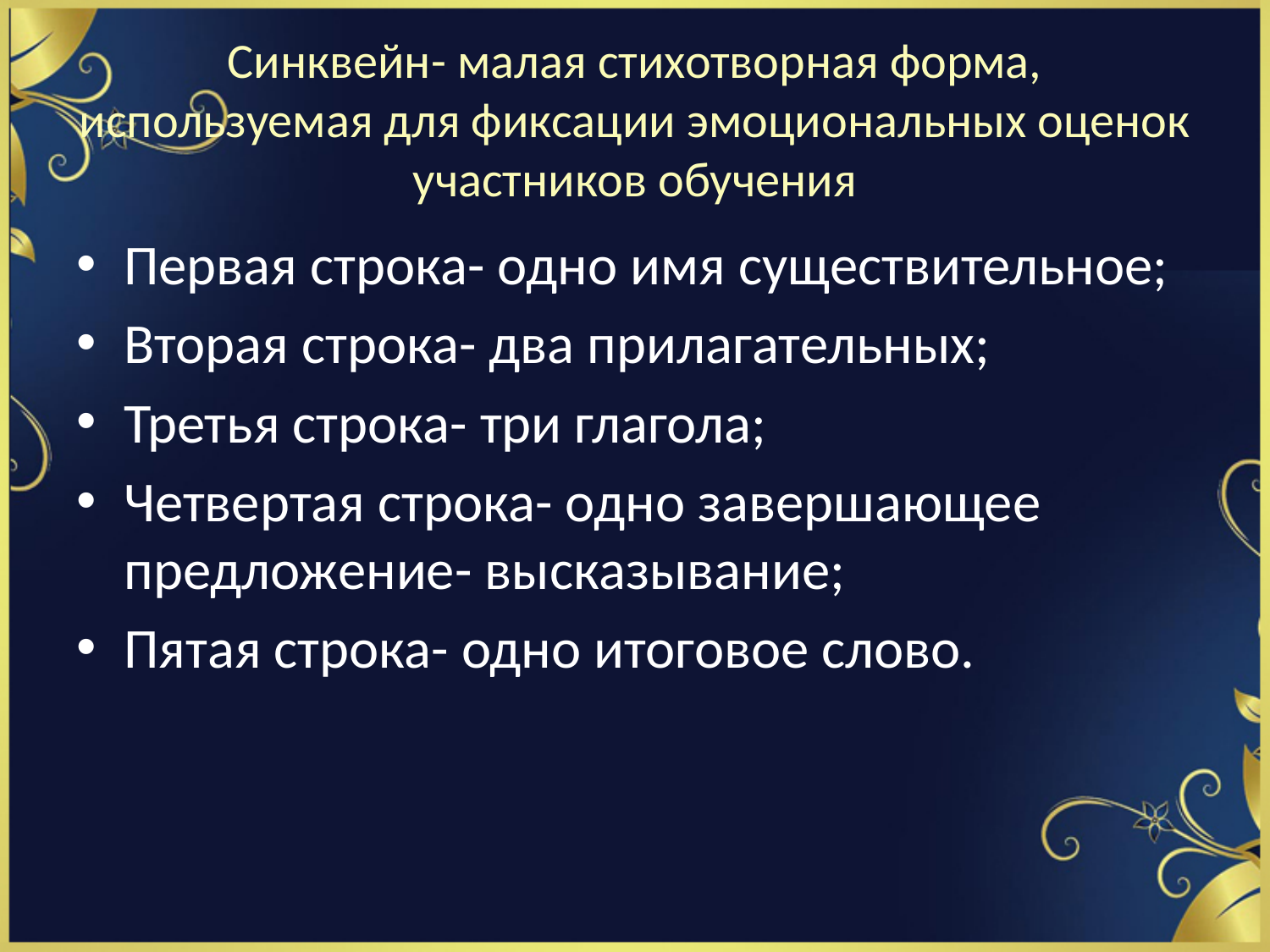

# Синквейн- малая стихотворная форма, используемая для фиксации эмоциональных оценок участников обучения
Первая строка- одно имя существительное;
Вторая строка- два прилагательных;
Третья строка- три глагола;
Четвертая строка- одно завершающее предложение- высказывание;
Пятая строка- одно итоговое слово.